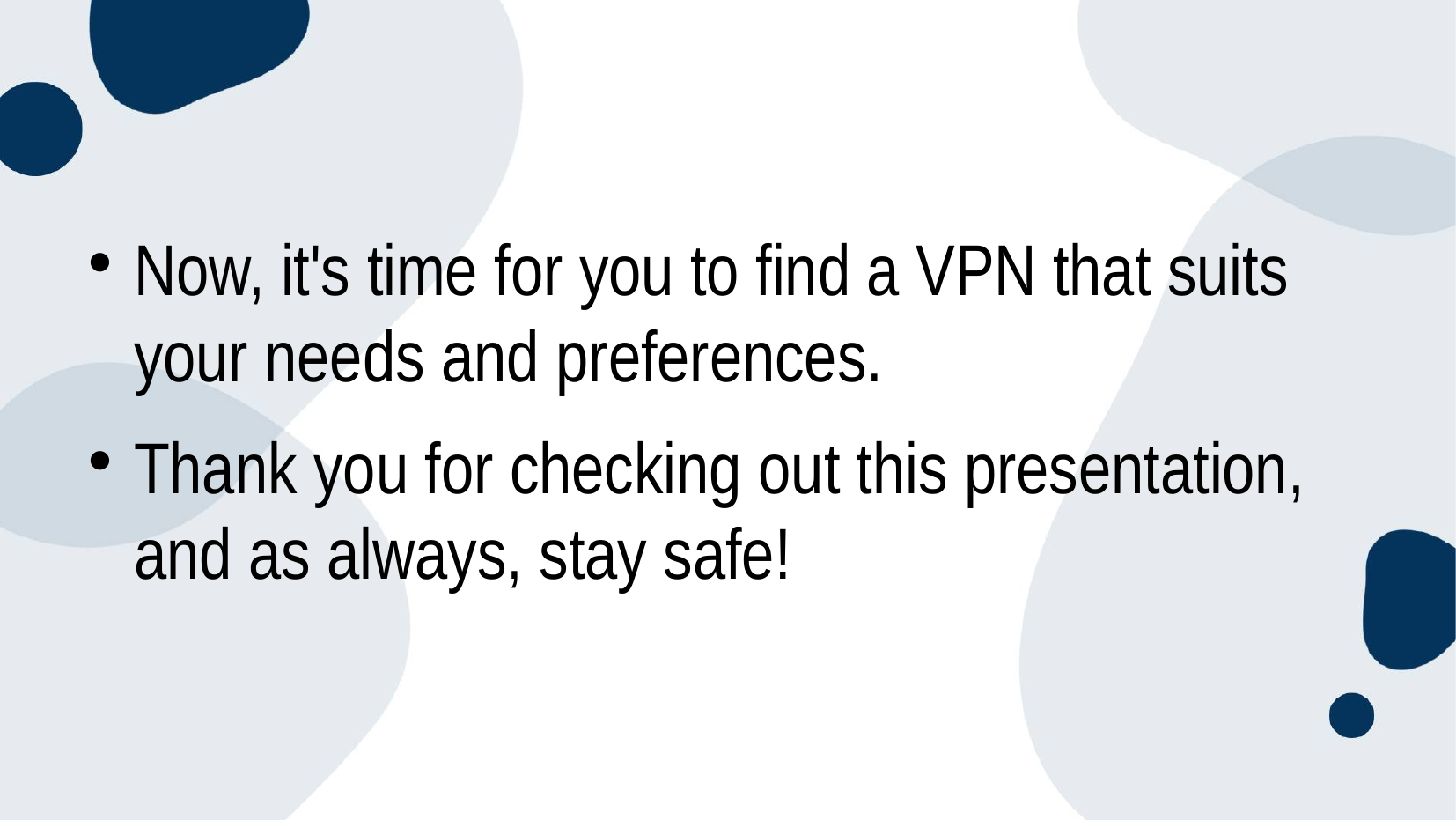

#
Now, it's time for you to find a VPN that suits your needs and preferences.
Thank you for checking out this presentation, and as always, stay safe!